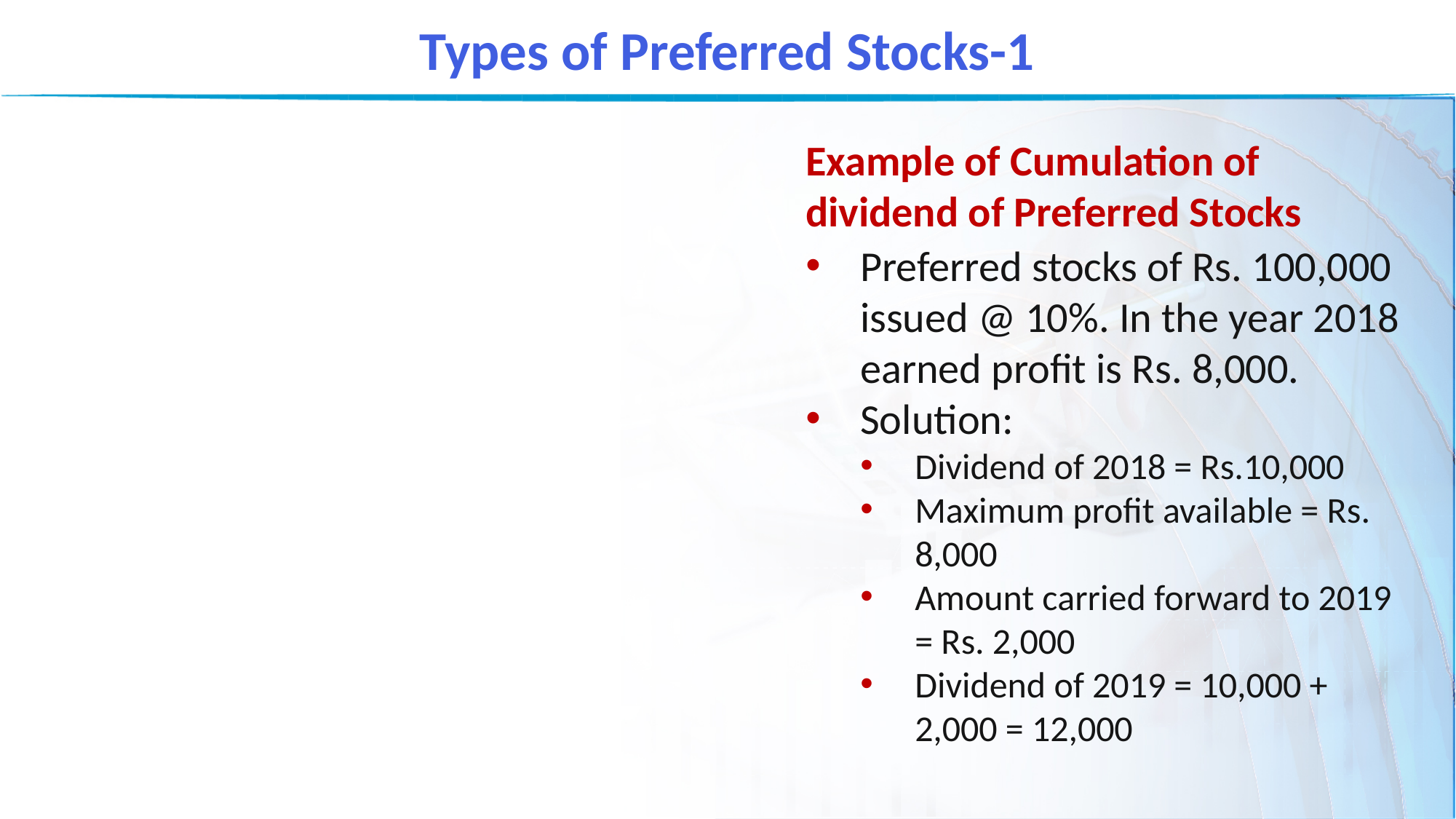

Types of Preferred Stocks-1
Example of Cumulation of dividend of Preferred Stocks

Preferred stocks of Rs. 100,000 issued @ 10%. In the year 2018 earned profit is Rs. 8,000.
Solution:
Dividend of 2018 = Rs.10,000
Maximum profit available = Rs. 8,000
Amount carried forward to 2019 = Rs. 2,000
Dividend of 2019 = 10,000 + 2,000 = 12,000